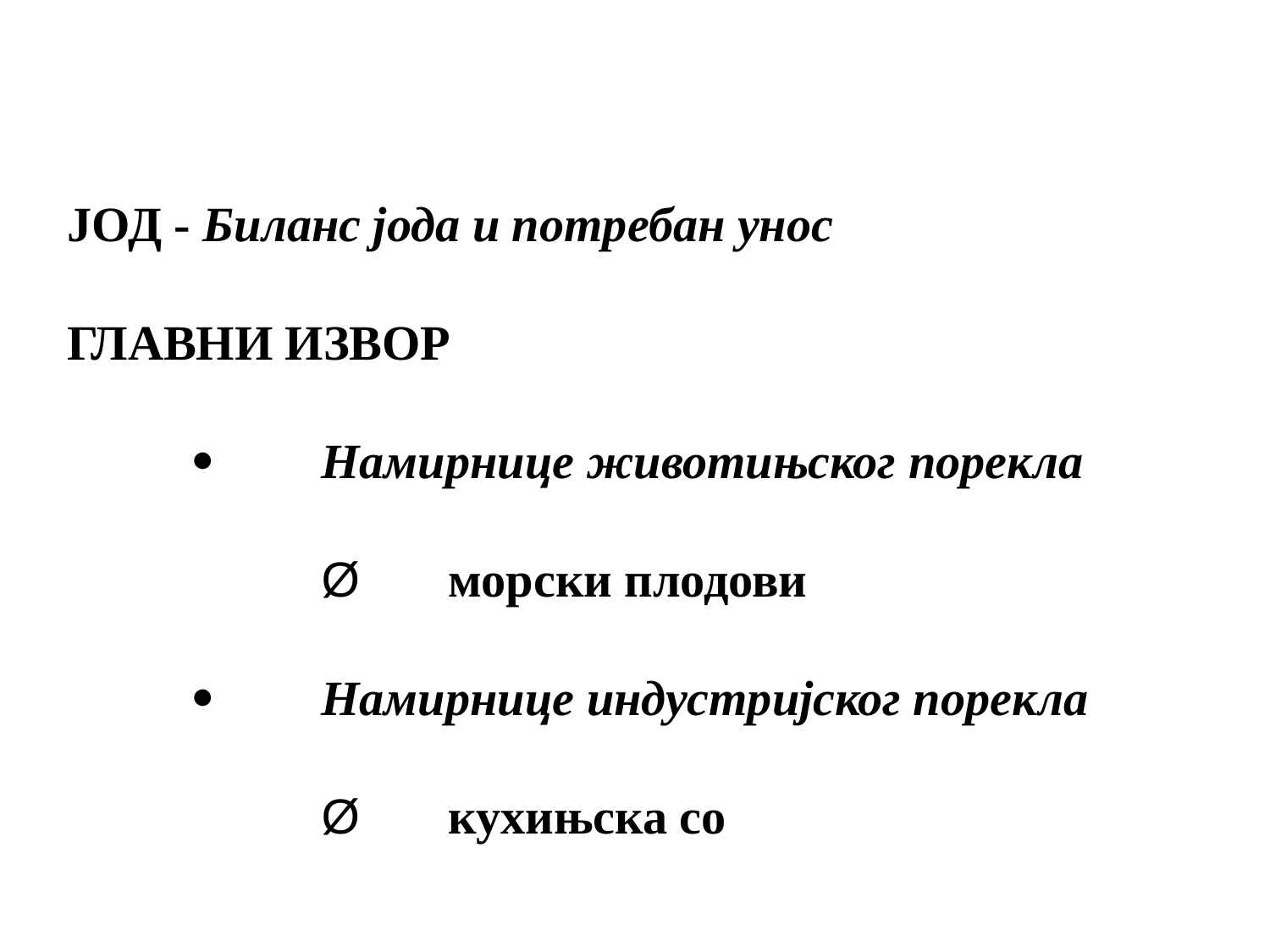

ЈОД - Биланс јода и потребан унос

ГЛАВНИ ИЗВОР

•	Намирнице животињског порекла

Ø	морски плодови

•	Намирнице индустријског порекла

Ø	кухињска со